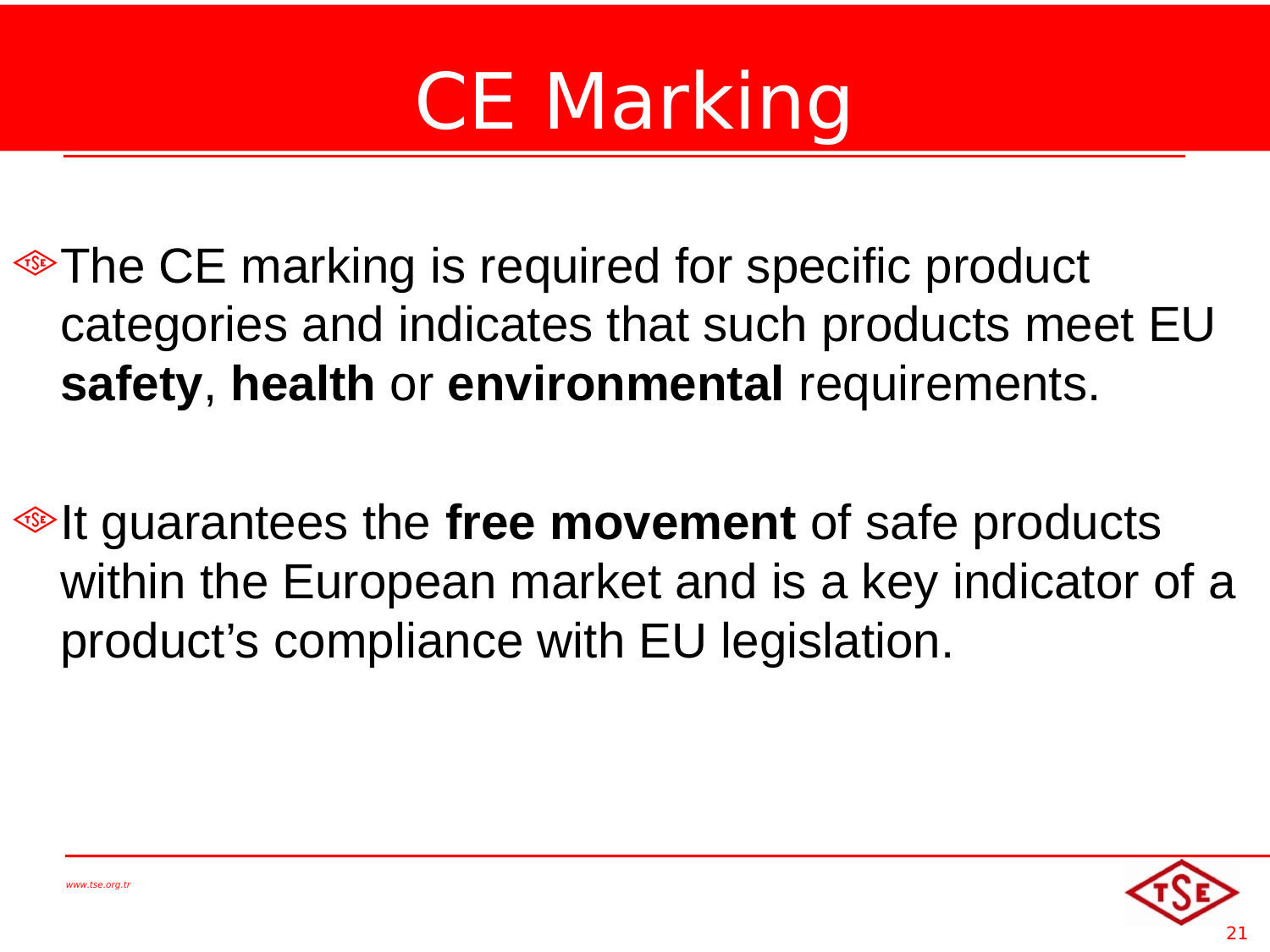

# CE Marking
The CE marking is required for specific product categories and indicates that such products meet EU safety, health or environmental requirements.

It guarantees the free movement of safe products within the European market and is a key indicator of a product’s compliance with EU legislation.

www.tse.org.tr
21